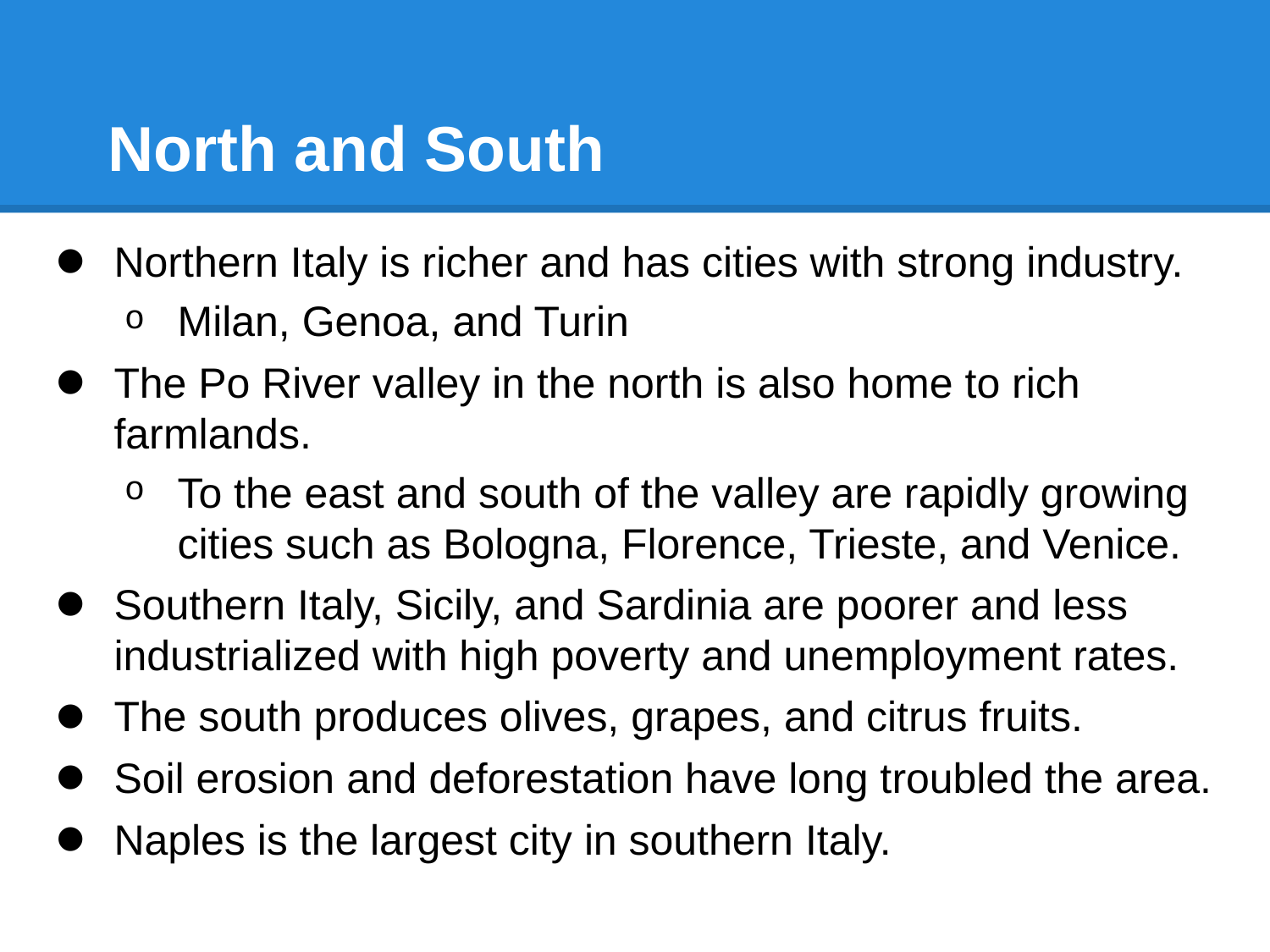

# North and South
Northern Italy is richer and has cities with strong industry.
Milan, Genoa, and Turin
The Po River valley in the north is also home to rich farmlands.
To the east and south of the valley are rapidly growing cities such as Bologna, Florence, Trieste, and Venice.
Southern Italy, Sicily, and Sardinia are poorer and less industrialized with high poverty and unemployment rates.
The south produces olives, grapes, and citrus fruits.
Soil erosion and deforestation have long troubled the area.
Naples is the largest city in southern Italy.